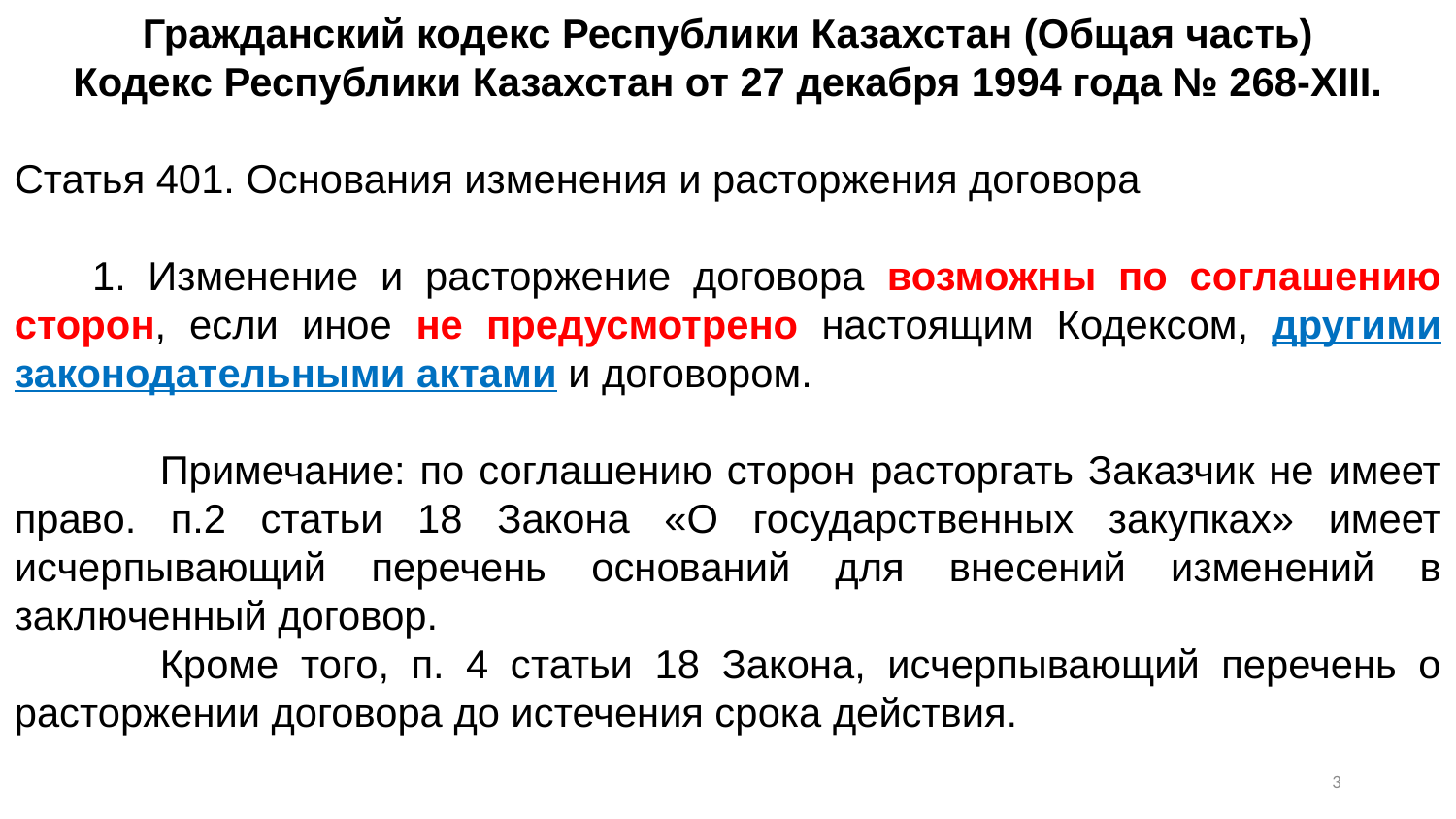

Гражданский кодекс Республики Казахстан (Общая часть)
Кодекс Республики Казахстан от 27 декабря 1994 года № 268-XIII.

Статья 401. Основания изменения и расторжения договора

      1. Изменение и расторжение договора возможны по соглашению сторон, если иное не предусмотрено настоящим Кодексом, другими законодательными актами и договором.

	Примечание: по соглашению сторон расторгать Заказчик не имеет право. п.2 статьи 18 Закона «О государственных закупках» имеет исчерпывающий перечень оснований для внесений изменений в заключенный договор.
	Кроме того, п. 4 статьи 18 Закона, исчерпывающий перечень о расторжении договора до истечения срока действия.

3